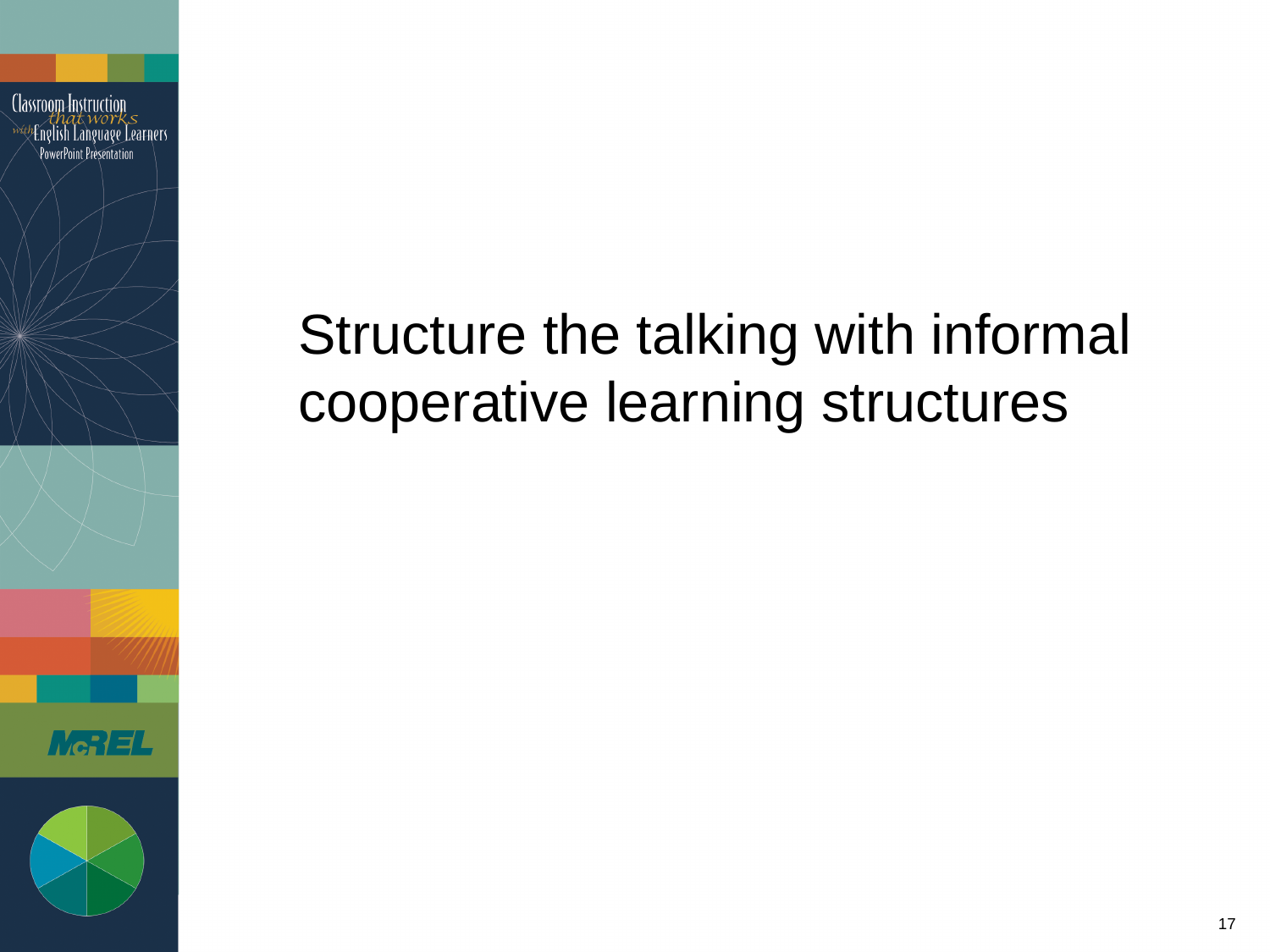

#
Structure the talking with informal cooperative learning structures
17